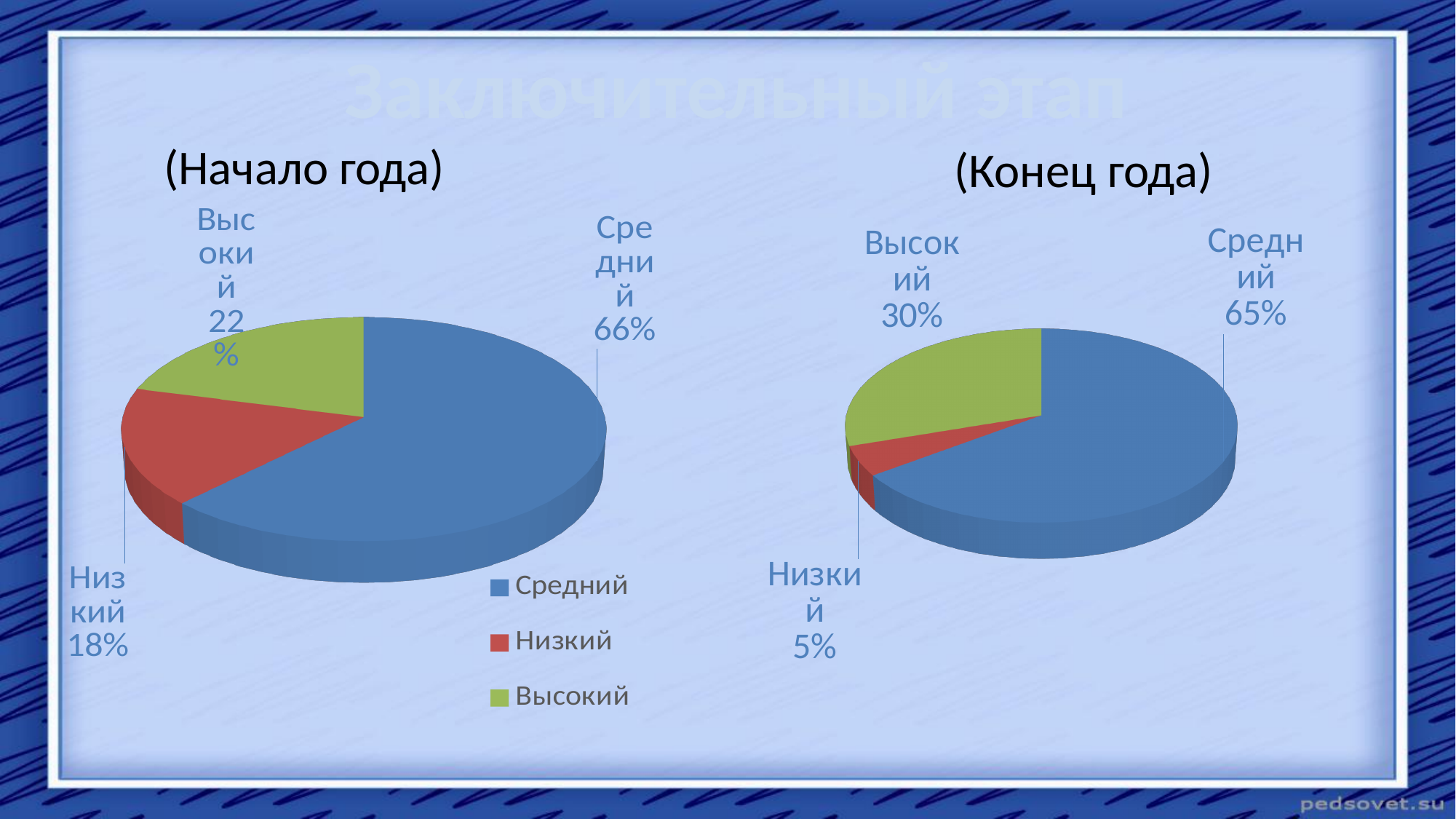

Заключительный этап
# (Конец года)
(Начало года)

[unsupported chart]

[unsupported chart]